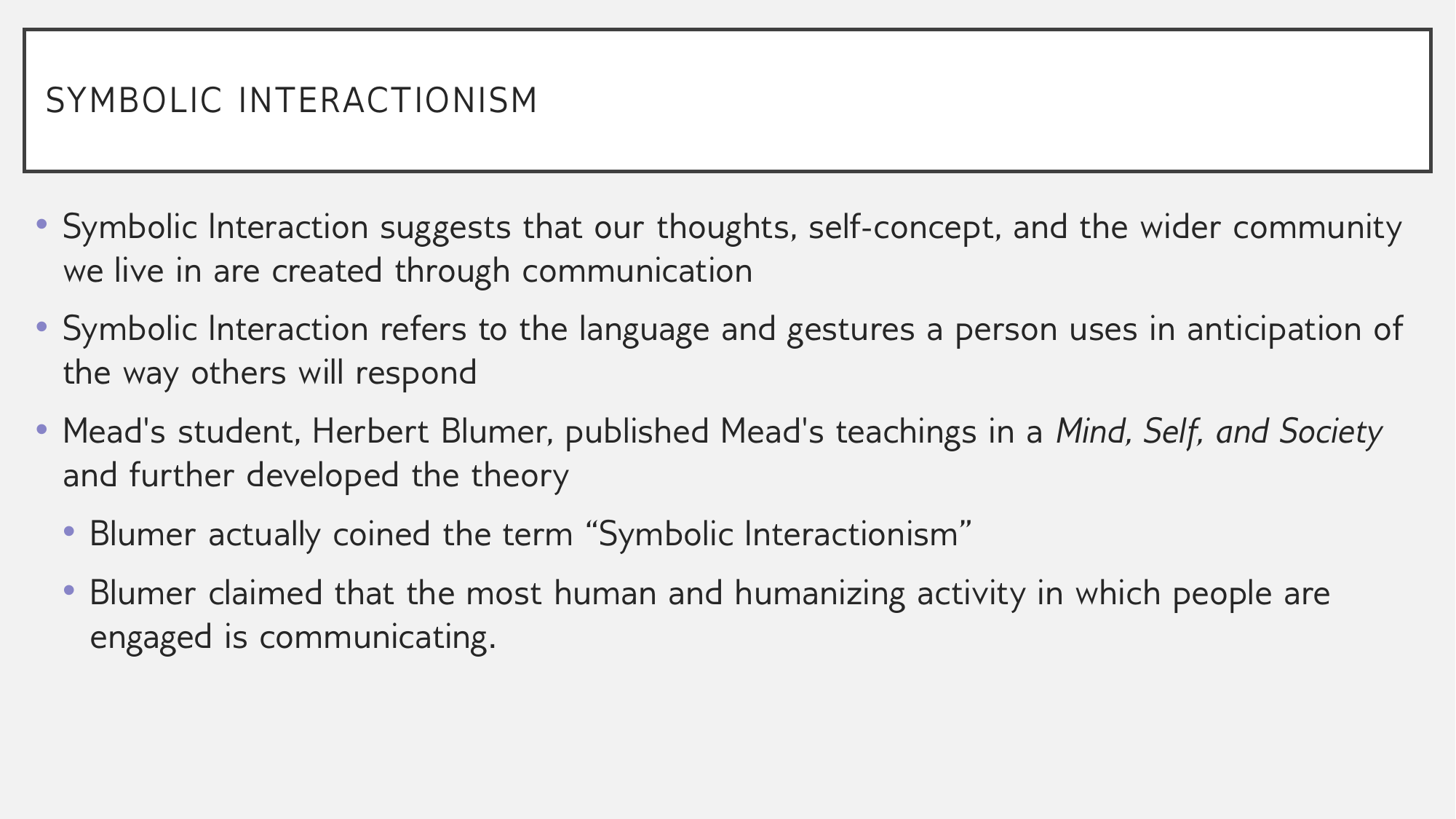

# Symbolic Interactionism
Symbolic Interaction suggests that our thoughts, self-concept, and the wider community we live in are created through communication
Symbolic Interaction refers to the language and gestures a person uses in anticipation of the way others will respond
Mead's student, Herbert Blumer, published Mead's teachings in a Mind, Self, and Society and further developed the theory
Blumer actually coined the term “Symbolic Interactionism”
Blumer claimed that the most human and humanizing activity in which people are engaged is communicating.